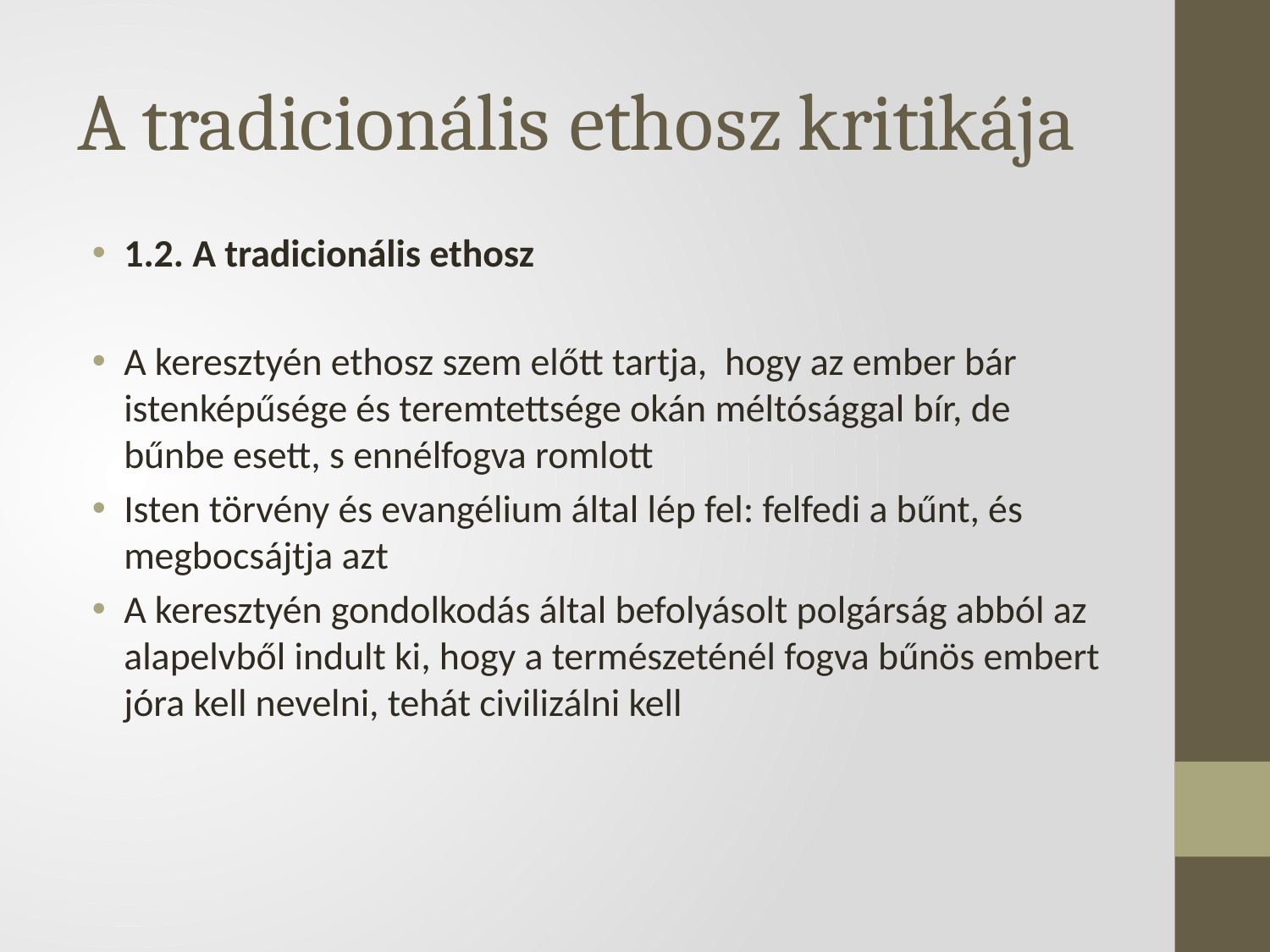

# A tradicionális ethosz kritikája
1.2. A tradicionális ethosz

A keresztyén ethosz szem előtt tartja,  hogy az ember bár istenképűsége és teremtettsége okán méltósággal bír, de bűnbe esett, s ennélfogva romlott
Isten törvény és evangélium által lép fel: felfedi a bűnt, és megbocsájtja azt
A keresztyén gondolkodás által befolyásolt polgárság abból az alapelvből indult ki, hogy a természeténél fogva bűnös embert jóra kell nevelni, tehát civilizálni kell